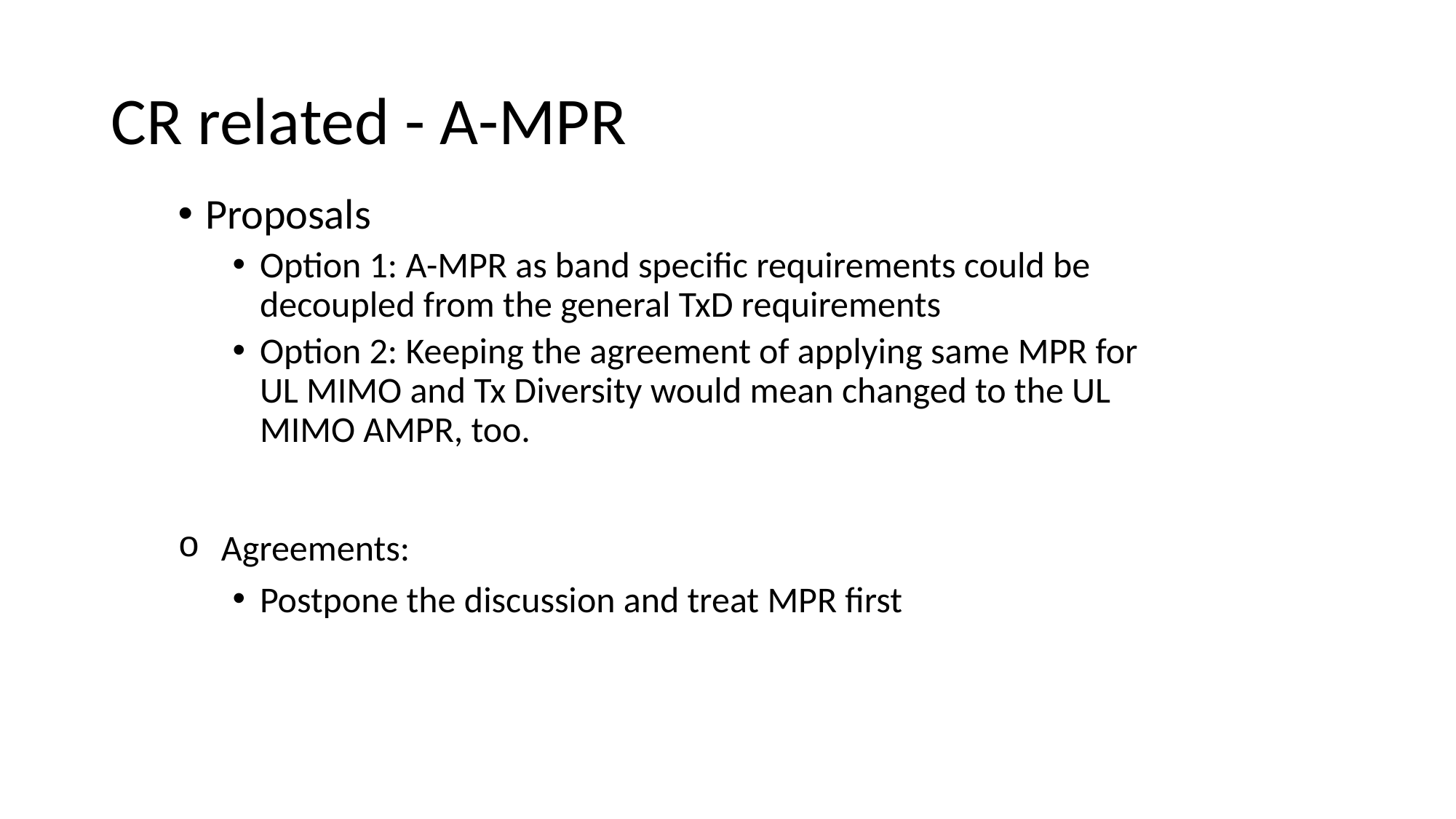

# CR related - A-MPR
Proposals
Option 1: A-MPR as band specific requirements could be decoupled from the general TxD requirements
Option 2: Keeping the agreement of applying same MPR for UL MIMO and Tx Diversity would mean changed to the UL MIMO AMPR, too.

Agreements:
Postpone the discussion and treat MPR first